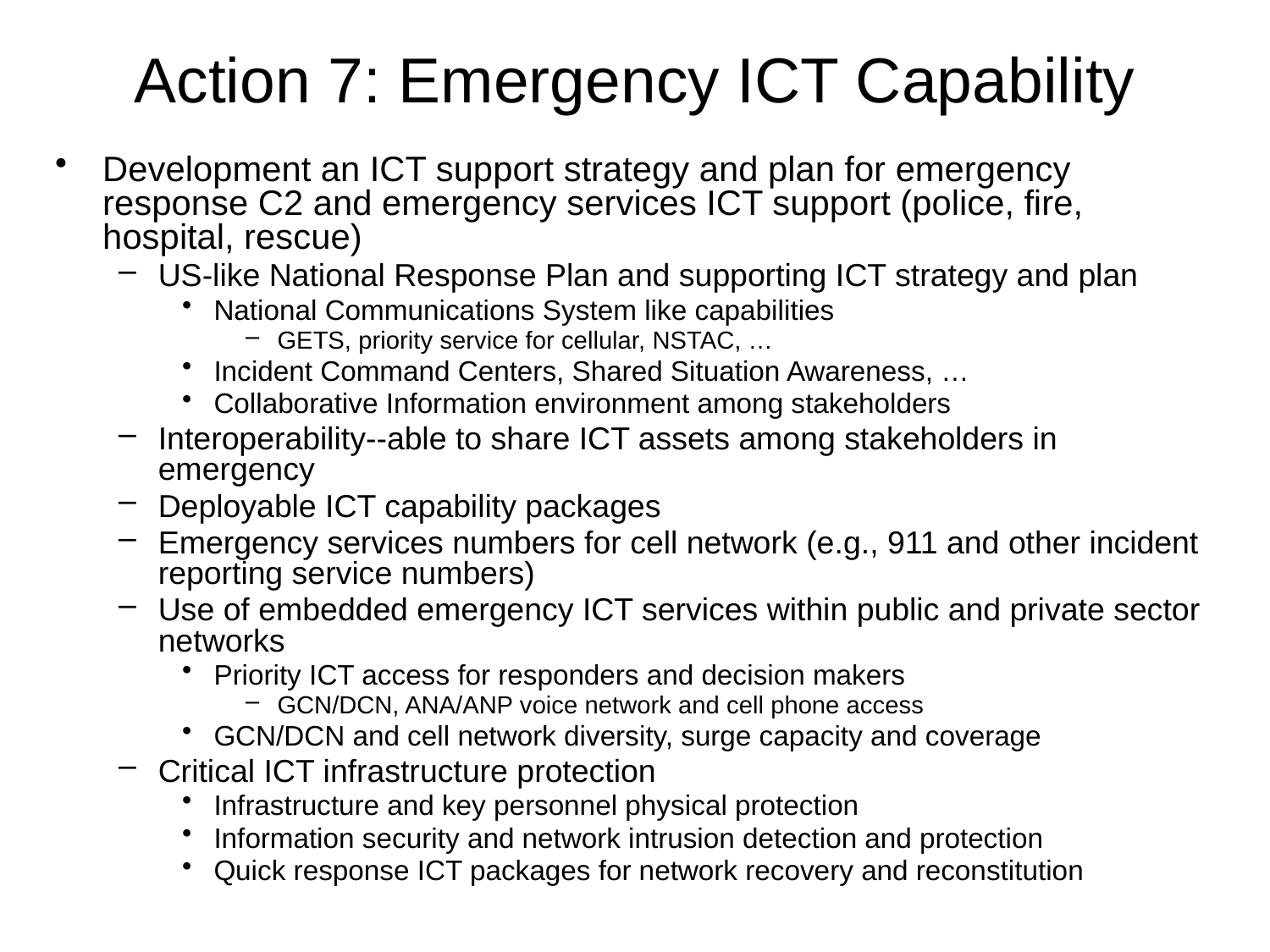

# Action 7: Emergency ICT Capability
Development an ICT support strategy and plan for emergency response C2 and emergency services ICT support (police, fire, hospital, rescue)
US-like National Response Plan and supporting ICT strategy and plan
National Communications System like capabilities
GETS, priority service for cellular, NSTAC, …
Incident Command Centers, Shared Situation Awareness, …
Collaborative Information environment among stakeholders
Interoperability--able to share ICT assets among stakeholders in emergency
Deployable ICT capability packages
Emergency services numbers for cell network (e.g., 911 and other incident reporting service numbers)
Use of embedded emergency ICT services within public and private sector networks
Priority ICT access for responders and decision makers
GCN/DCN, ANA/ANP voice network and cell phone access
GCN/DCN and cell network diversity, surge capacity and coverage
Critical ICT infrastructure protection
Infrastructure and key personnel physical protection
Information security and network intrusion detection and protection
Quick response ICT packages for network recovery and reconstitution